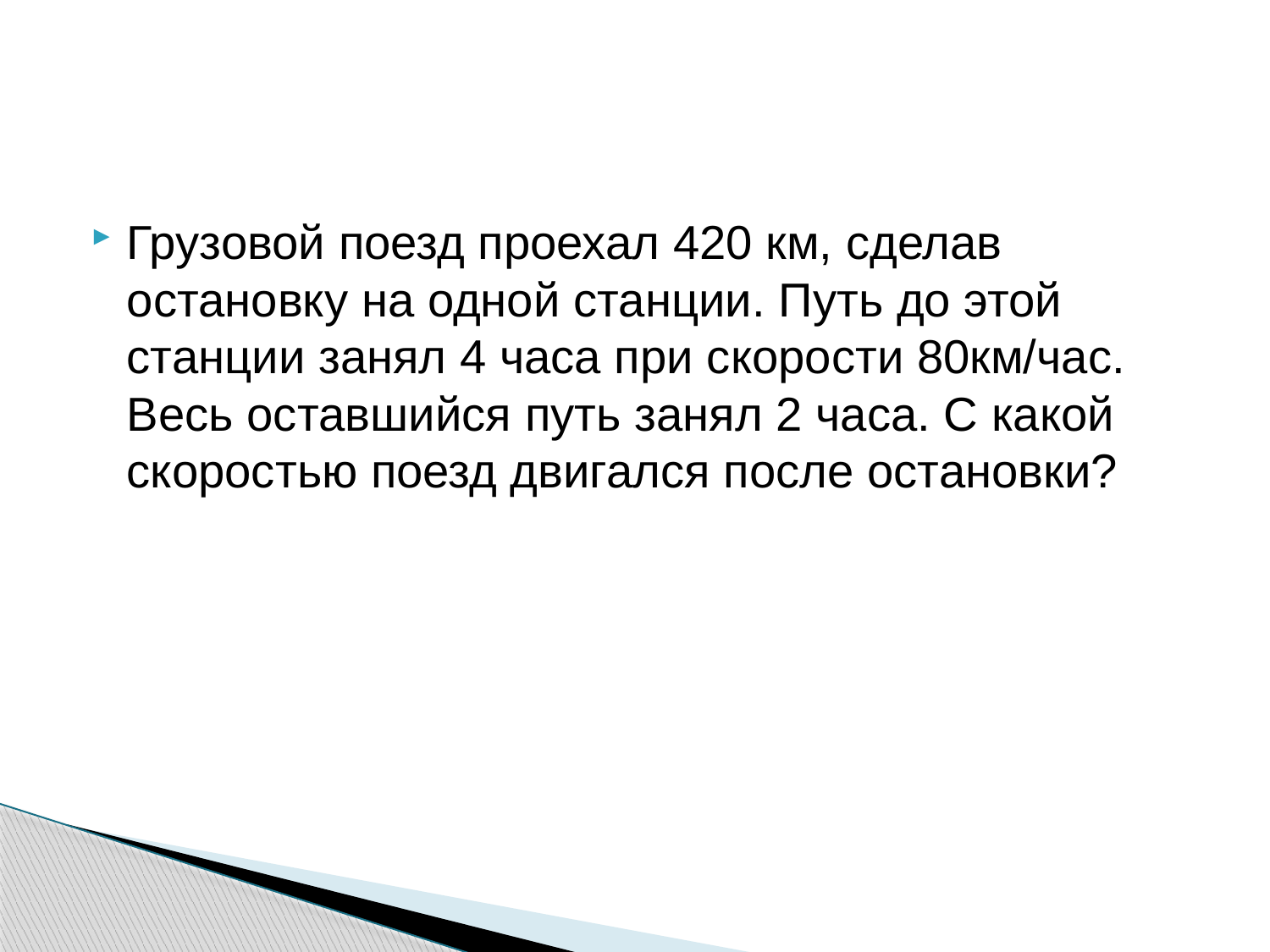

#
Грузовой поезд проехал 420 км, сделав остановку на одной станции. Путь до этой станции занял 4 часа при скорости 80км/час. Весь оставшийся путь занял 2 часа. С какой скоростью поезд двигался после остановки?